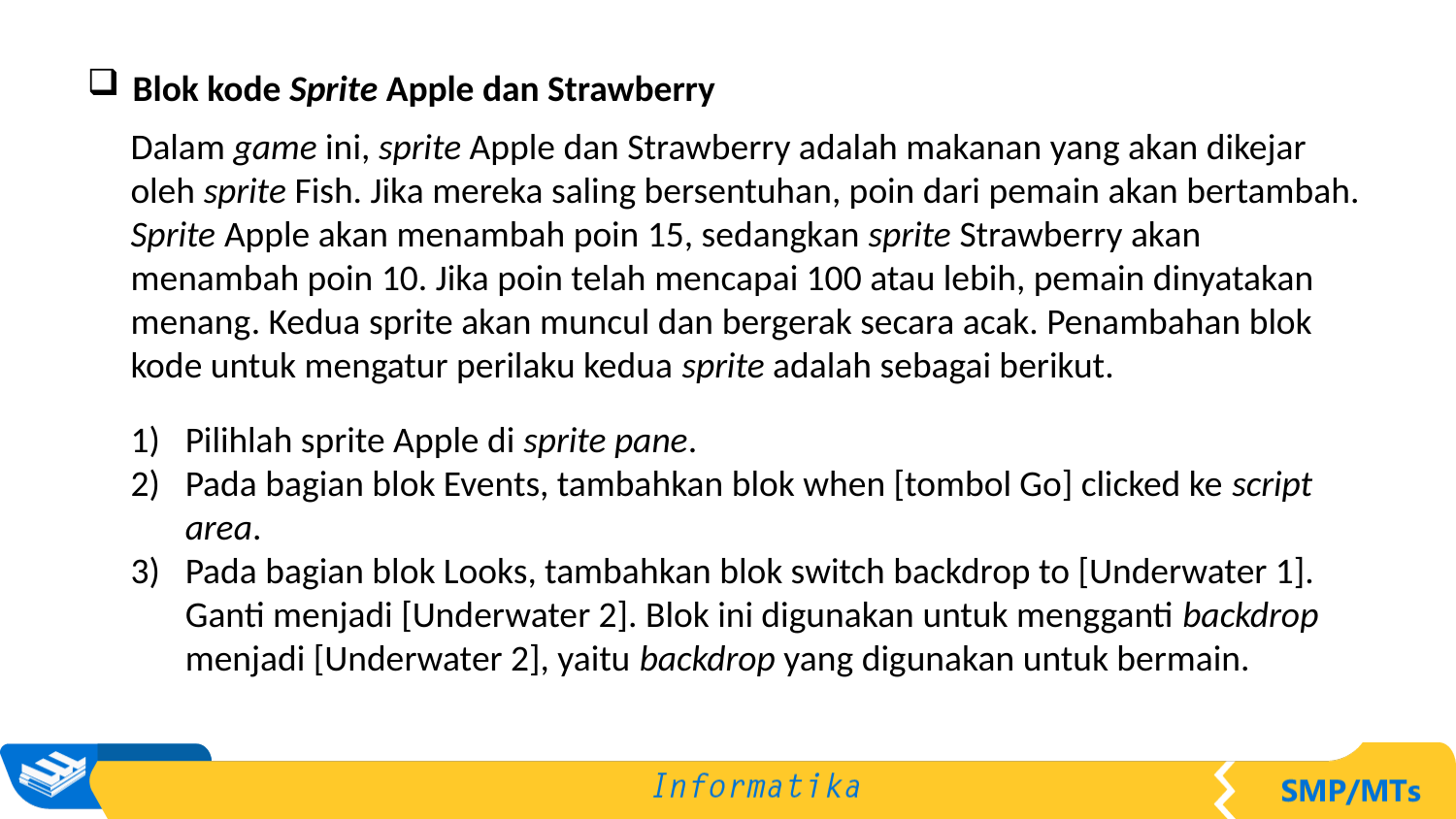

Blok kode Sprite Apple dan Strawberry
Dalam game ini, sprite Apple dan Strawberry adalah makanan yang akan dikejar oleh sprite Fish. Jika mereka saling bersentuhan, poin dari pemain akan bertambah. Sprite Apple akan menambah poin 15, sedangkan sprite Strawberry akan menambah poin 10. Jika poin telah mencapai 100 atau lebih, pemain dinyatakan menang. Kedua sprite akan muncul dan bergerak secara acak. Penambahan blok kode untuk mengatur perilaku kedua sprite adalah sebagai berikut.

Pilihlah sprite Apple di sprite pane.
Pada bagian blok Events, tambahkan blok when [tombol Go] clicked ke script area.
Pada bagian blok Looks, tambahkan blok switch backdrop to [Underwater 1]. Ganti menjadi [Underwater 2]. Blok ini digunakan untuk mengganti backdrop menjadi [Underwater 2], yaitu backdrop yang digunakan untuk bermain.